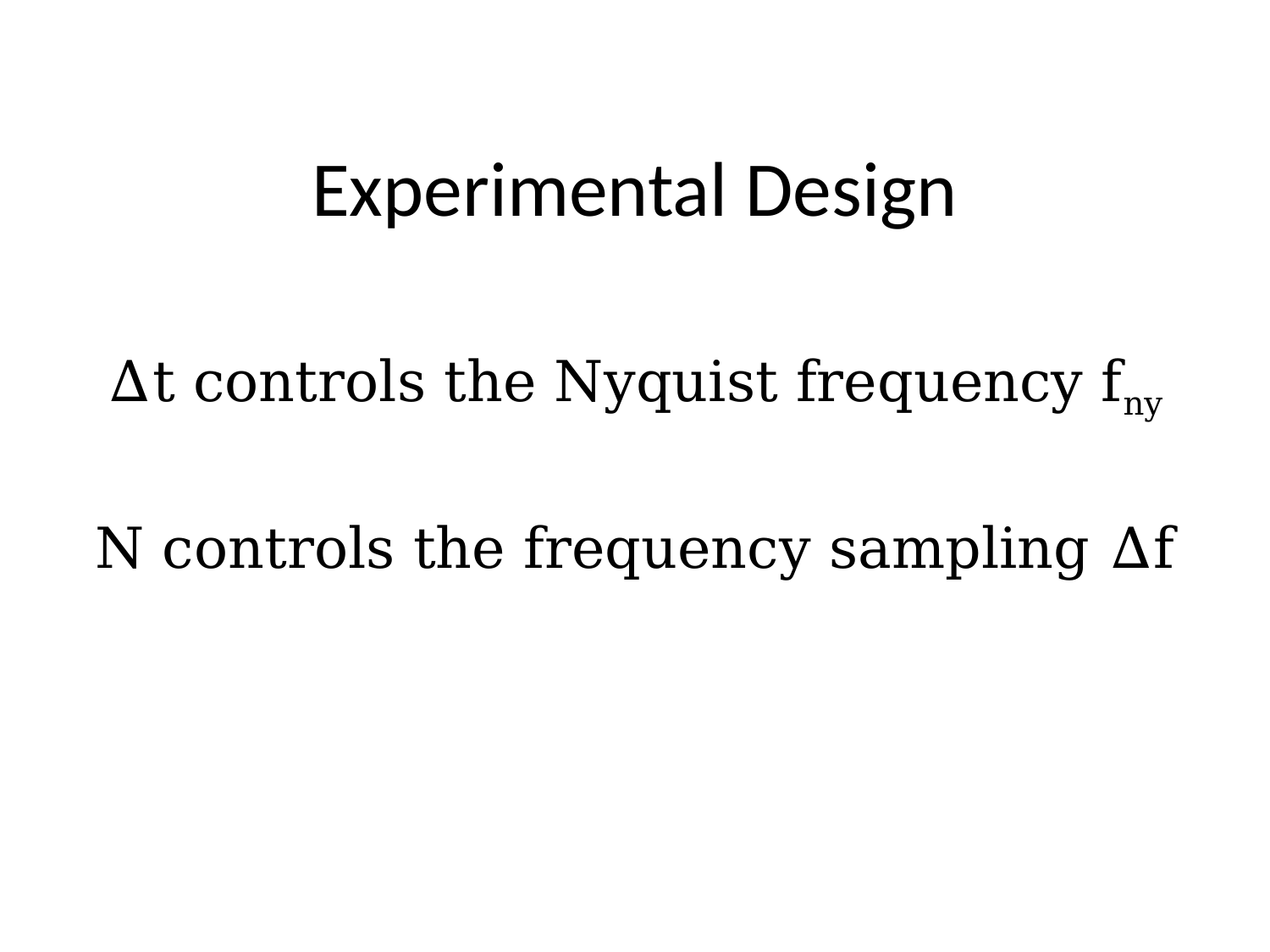

# Experimental Design
Δt controls the Nyquist frequency fny

N controls the frequency sampling Δf